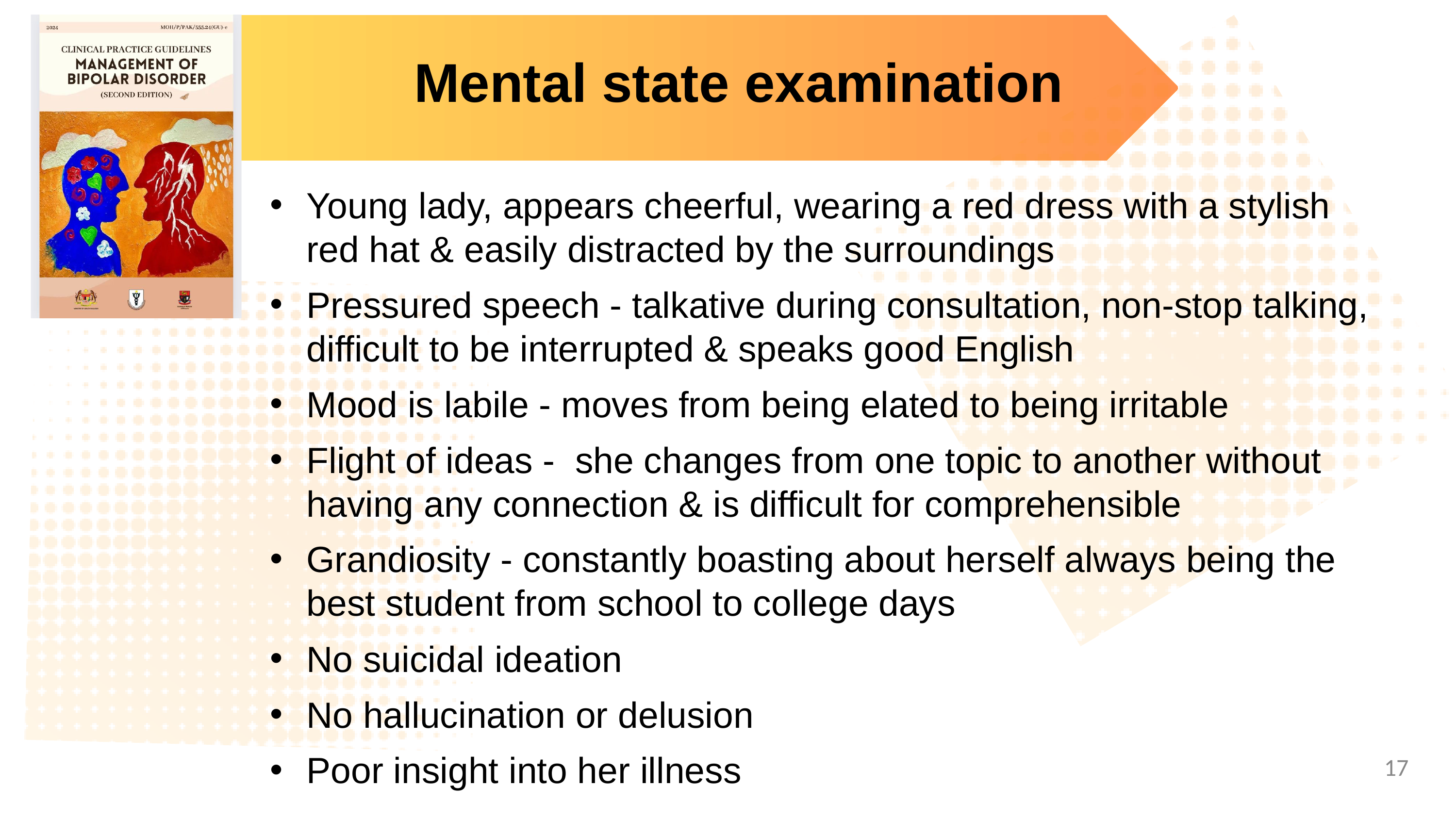

Mental state examination

Young lady, appears cheerful, wearing a red dress with a stylish red hat & easily distracted by the surroundings
Pressured speech - talkative during consultation, non-stop talking, difficult to be interrupted & speaks good English
Mood is labile - moves from being elated to being irritable
Flight of ideas -  she changes from one topic to another without having any connection & is difficult for comprehensible
Grandiosity - constantly boasting about herself always being the best student from school to college days
No suicidal ideation
No hallucination or delusion
Poor insight into her illness

17